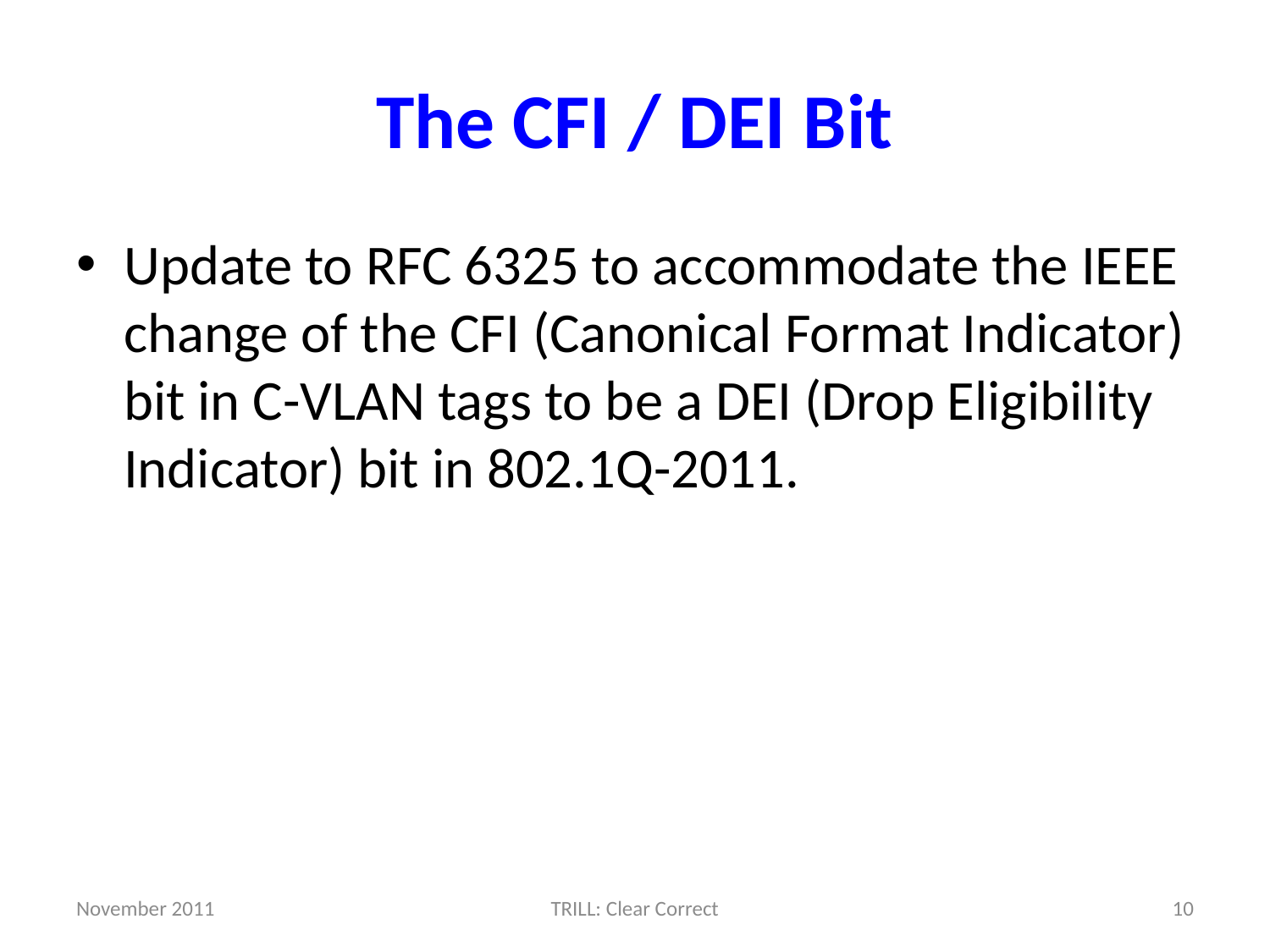

# The CFI / DEI Bit
Update to RFC 6325 to accommodate the IEEE change of the CFI (Canonical Format Indicator) bit in C-VLAN tags to be a DEI (Drop Eligibility Indicator) bit in 802.1Q-2011.

November 2011
TRILL: Clear Correct
10